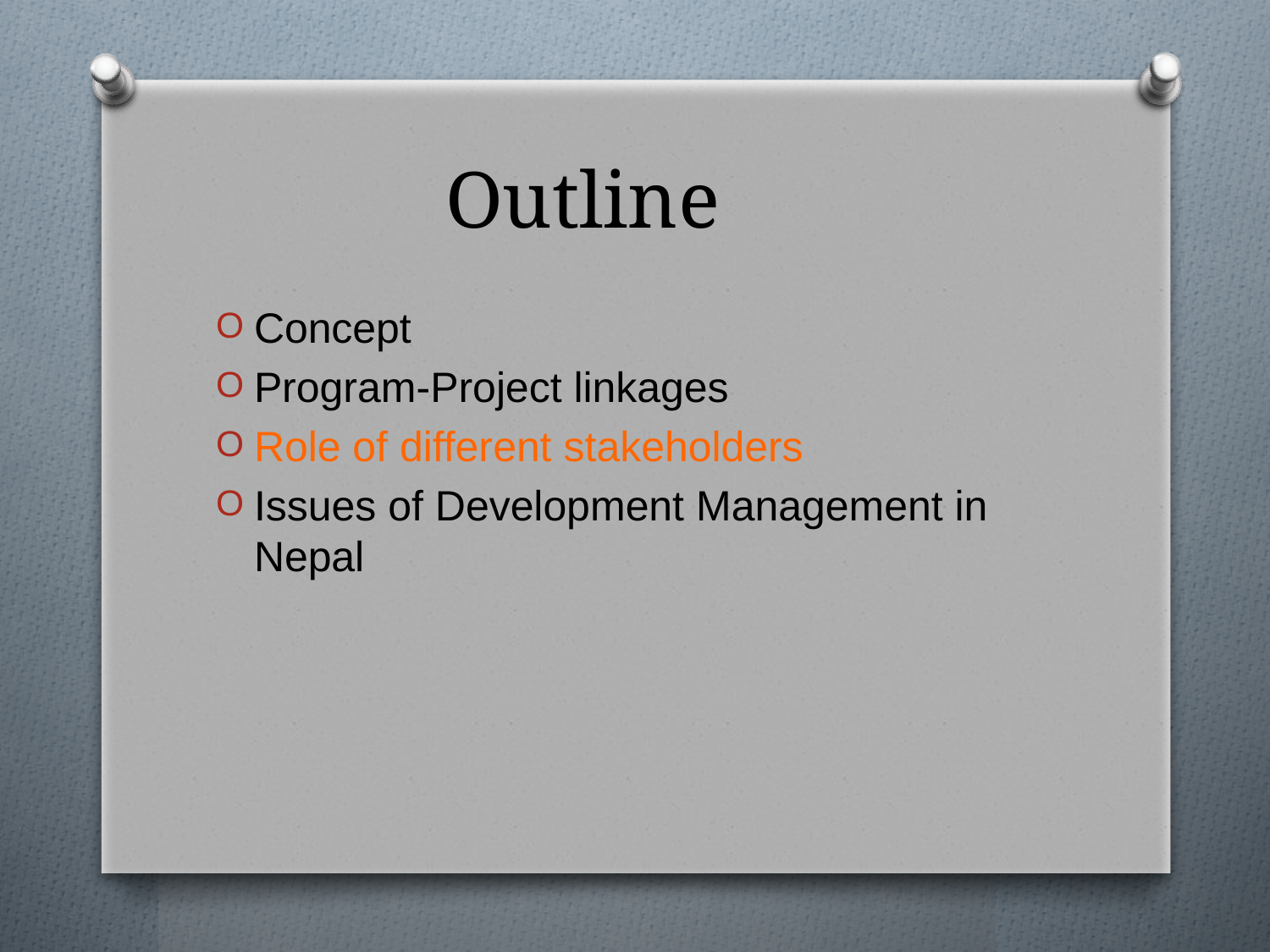

# Outline
Concept
Program-Project linkages
Role of different stakeholders
Issues of Development Management in Nepal